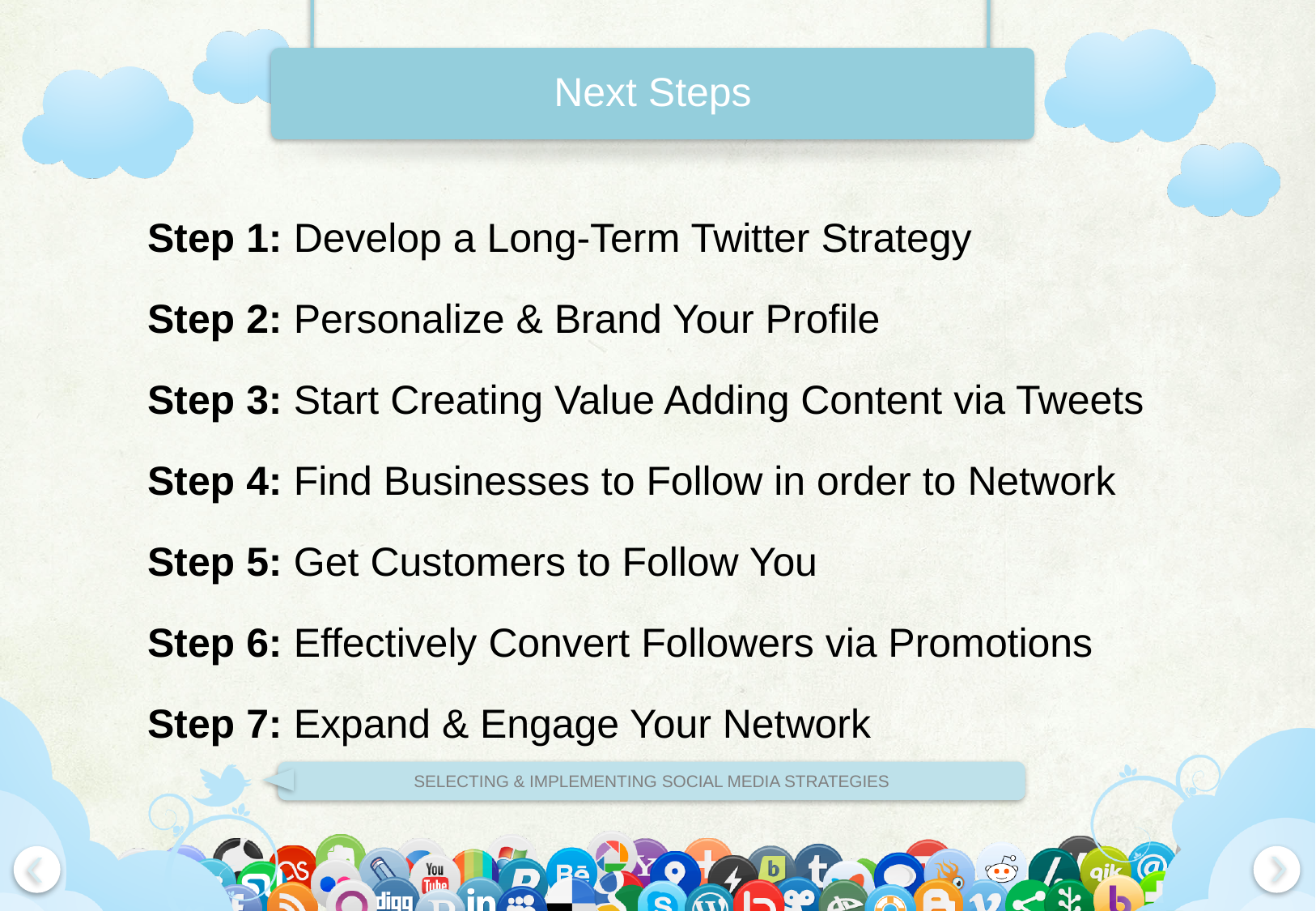

# Next Steps
Step 1: Develop a Long-Term Twitter Strategy
Step 2: Personalize & Brand Your Profile
Step 3: Start Creating Value Adding Content via Tweets
Step 4: Find Businesses to Follow in order to Network
Step 5: Get Customers to Follow You
Step 6: Effectively Convert Followers via Promotions
Step 7: Expand & Engage Your Network